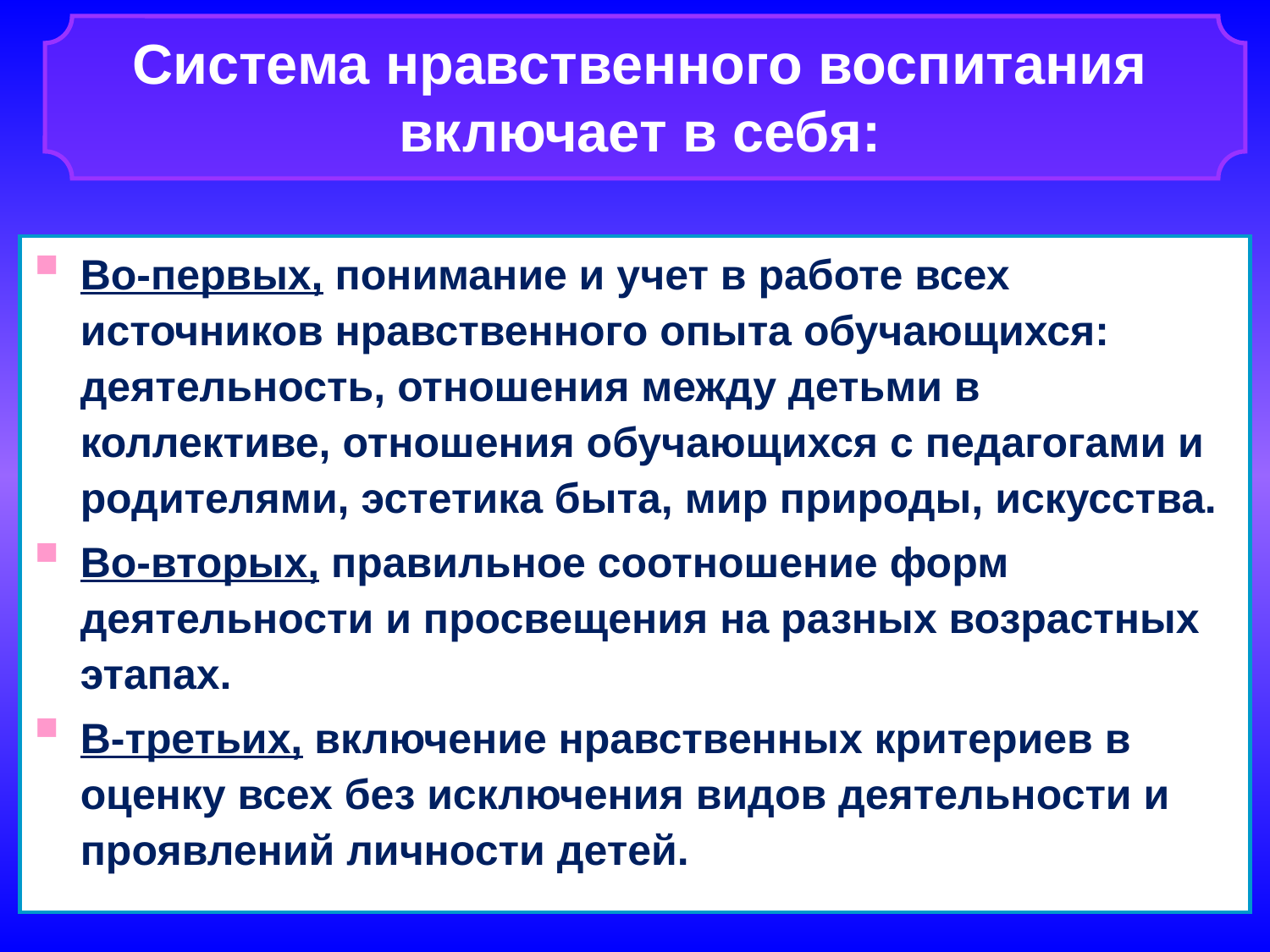

Система нравственного воспитания включает в себя:

Во-первых, понимание и учет в работе всех источников нравственного опыта обучающихся: деятельность, отношения между детьми в коллективе, отношения обучающихся с педагогами и родителями, эстетика быта, мир природы, искусства.
Во-вторых, правильное соотношение форм деятельности и просвещения на разных возрастных этапах.
В-третьих, включение нравственных критериев в оценку всех без исключения видов деятельности и проявлений личности детей.